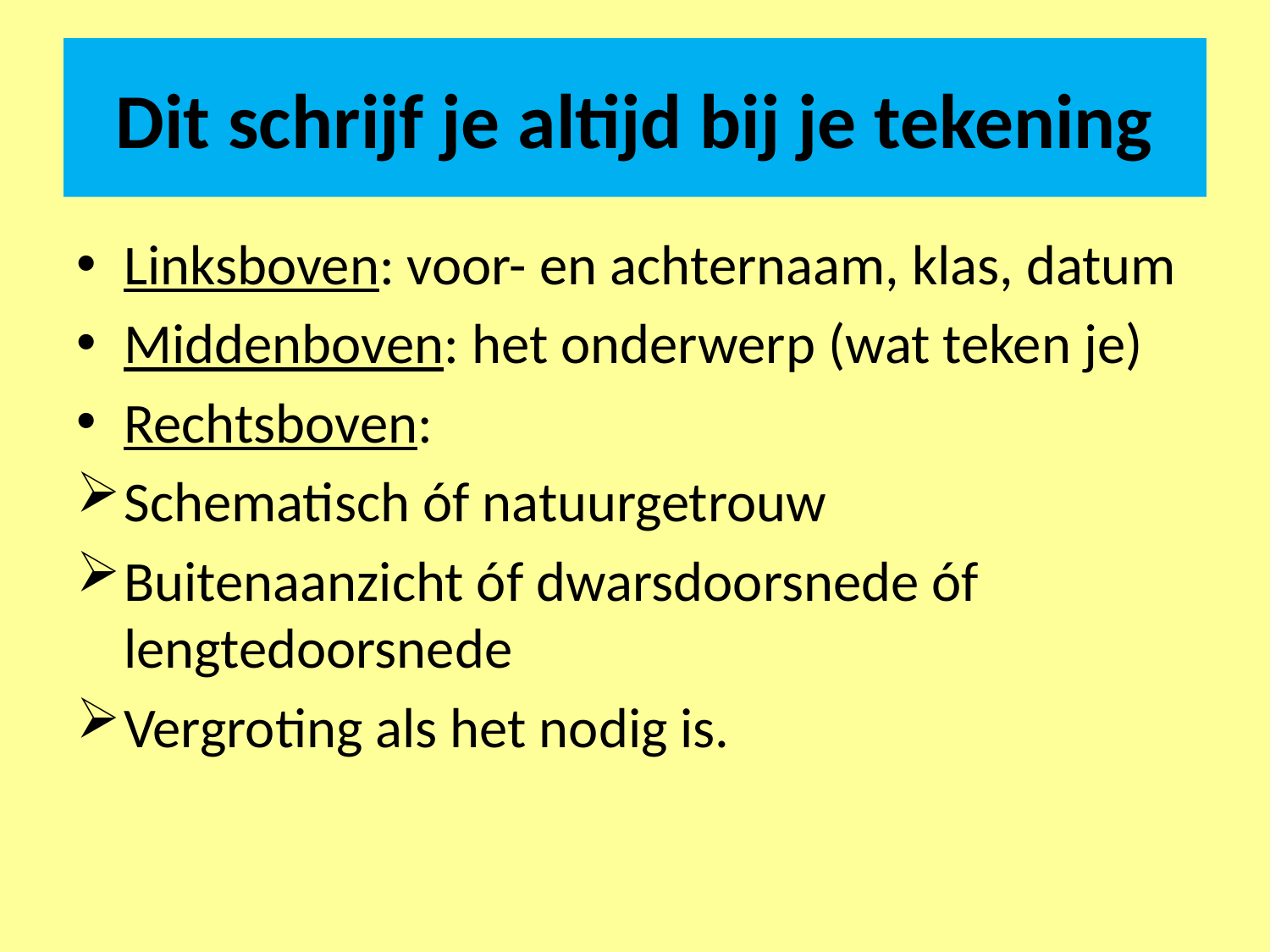

# Dit schrijf je altijd bij je tekening
Linksboven: voor- en achternaam, klas, datum
Middenboven: het onderwerp (wat teken je)
Rechtsboven:
Schematisch óf natuurgetrouw
Buitenaanzicht óf dwarsdoorsnede óf lengtedoorsnede
Vergroting als het nodig is.